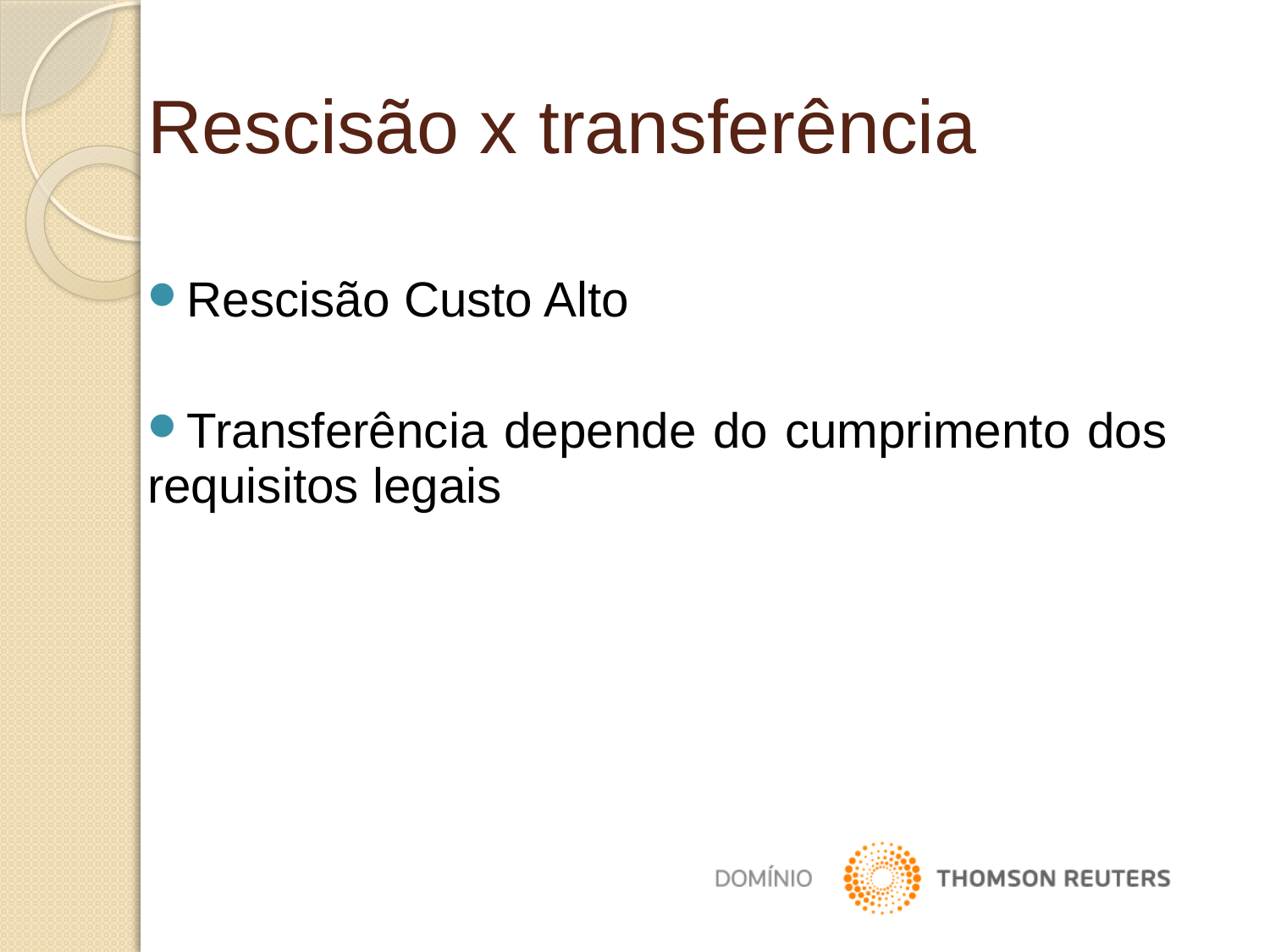

Rescisão x transferência
Rescisão Custo Alto

Transferência depende do cumprimento dos requisitos legais